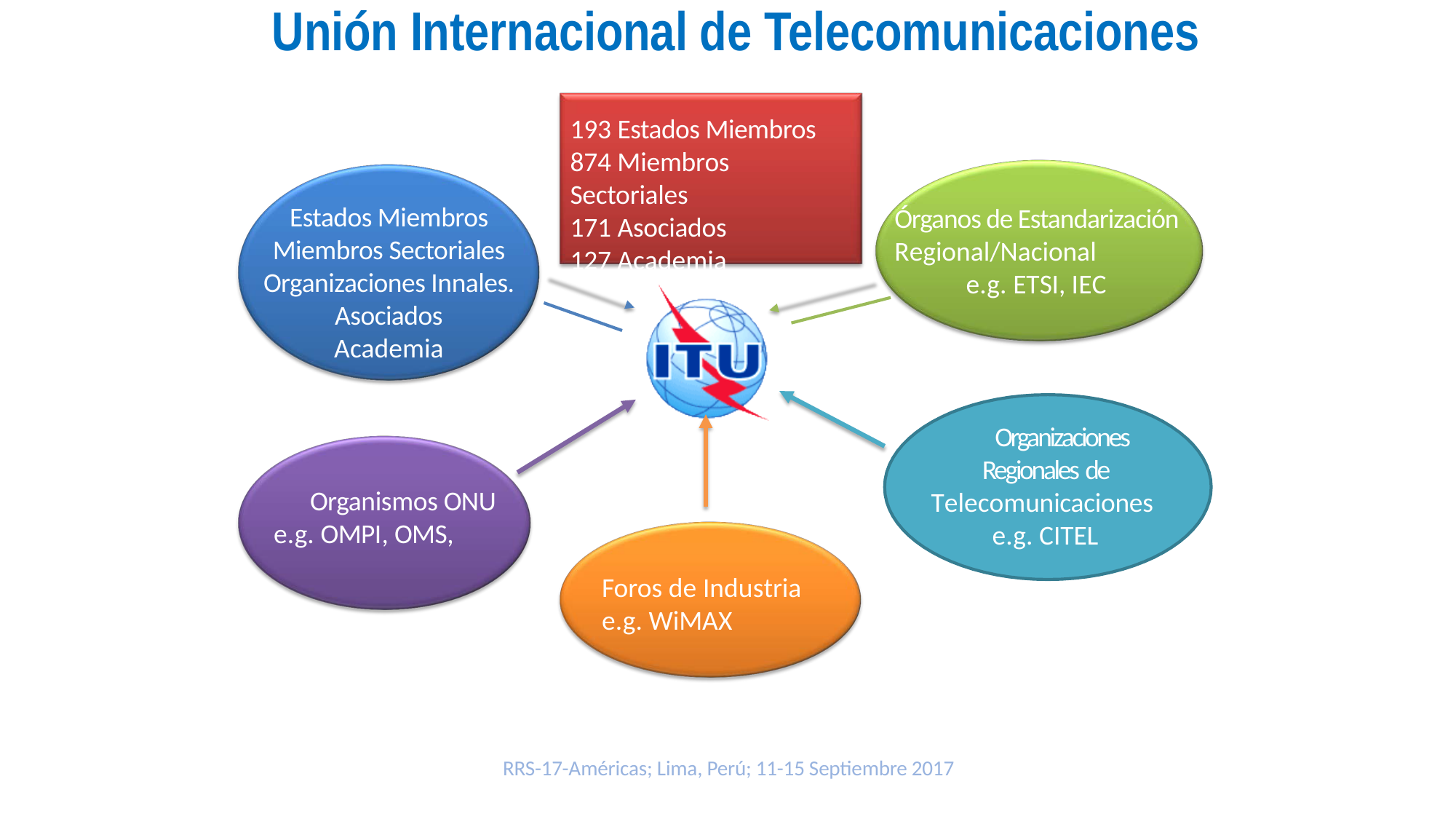

Unión Internacional de Telecomunicaciones

193 Estados Miembros
874 Miembros Sectoriales
171 Asociados
127 Academia

Estados Miembros Miembros Sectoriales
Organizaciones Innales. Asociados
Academia
Órganos de Estandarización
Regional/Nacional           e.g. ETSI, IEC

Organizaciones Regionales  de Telecomunicaciones  e.g. CITEL

Organismos ONU
e.g. OMPI, OMS,

Foros de Industria e.g. WiMAX
RRS-17-Américas; Lima, Perú; 11-15 Septiembre 2017